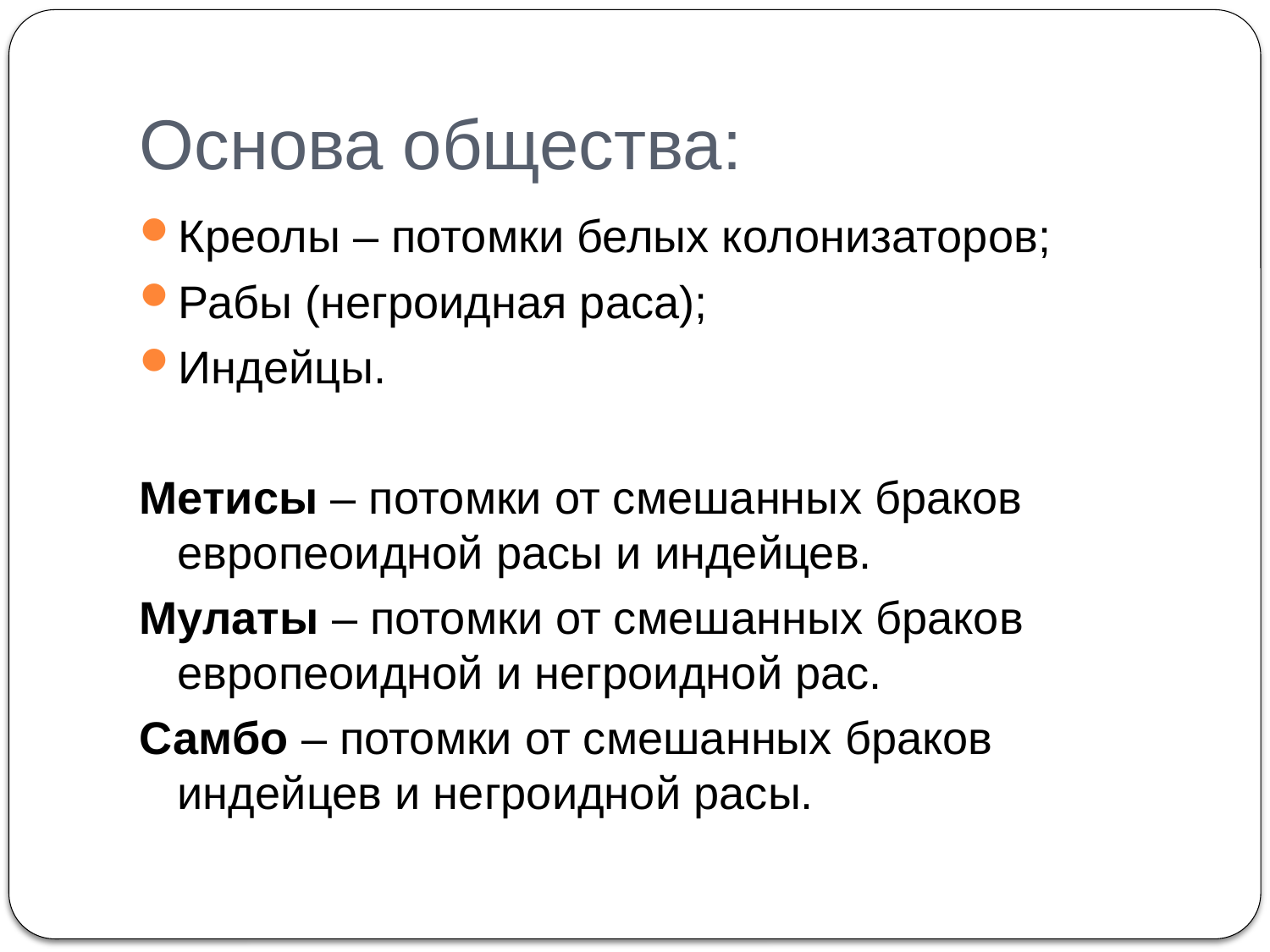

# Основа общества:
Креолы – потомки белых колонизаторов;
Рабы (негроидная раса);
Индейцы.

Метисы – потомки от смешанных браков европеоидной расы и индейцев.
Мулаты – потомки от смешанных браков европеоидной и негроидной рас.
Самбо – потомки от смешанных браков индейцев и негроидной расы.